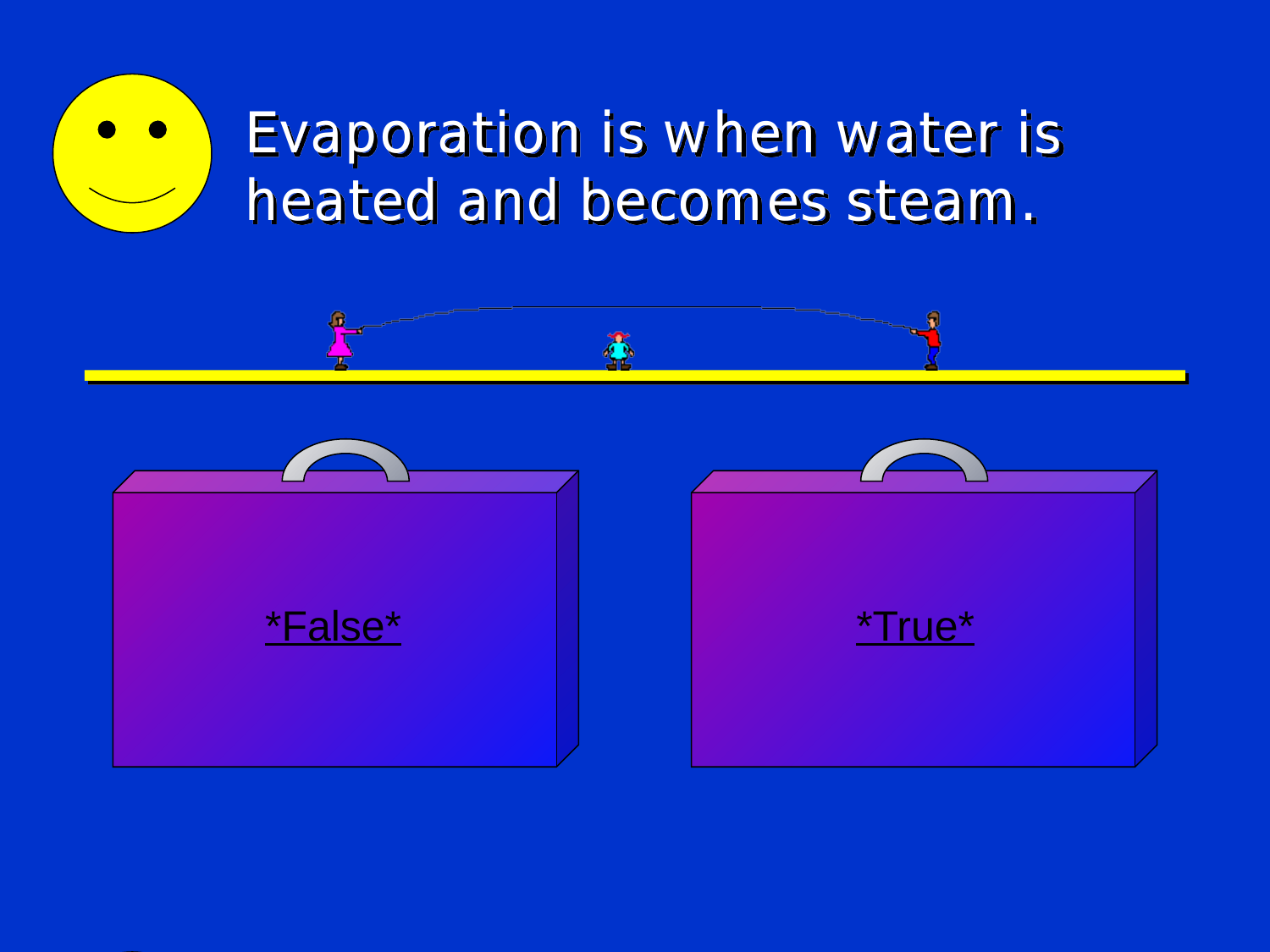

# Evaporation is when water is heated and becomes steam.
*False*
*True*